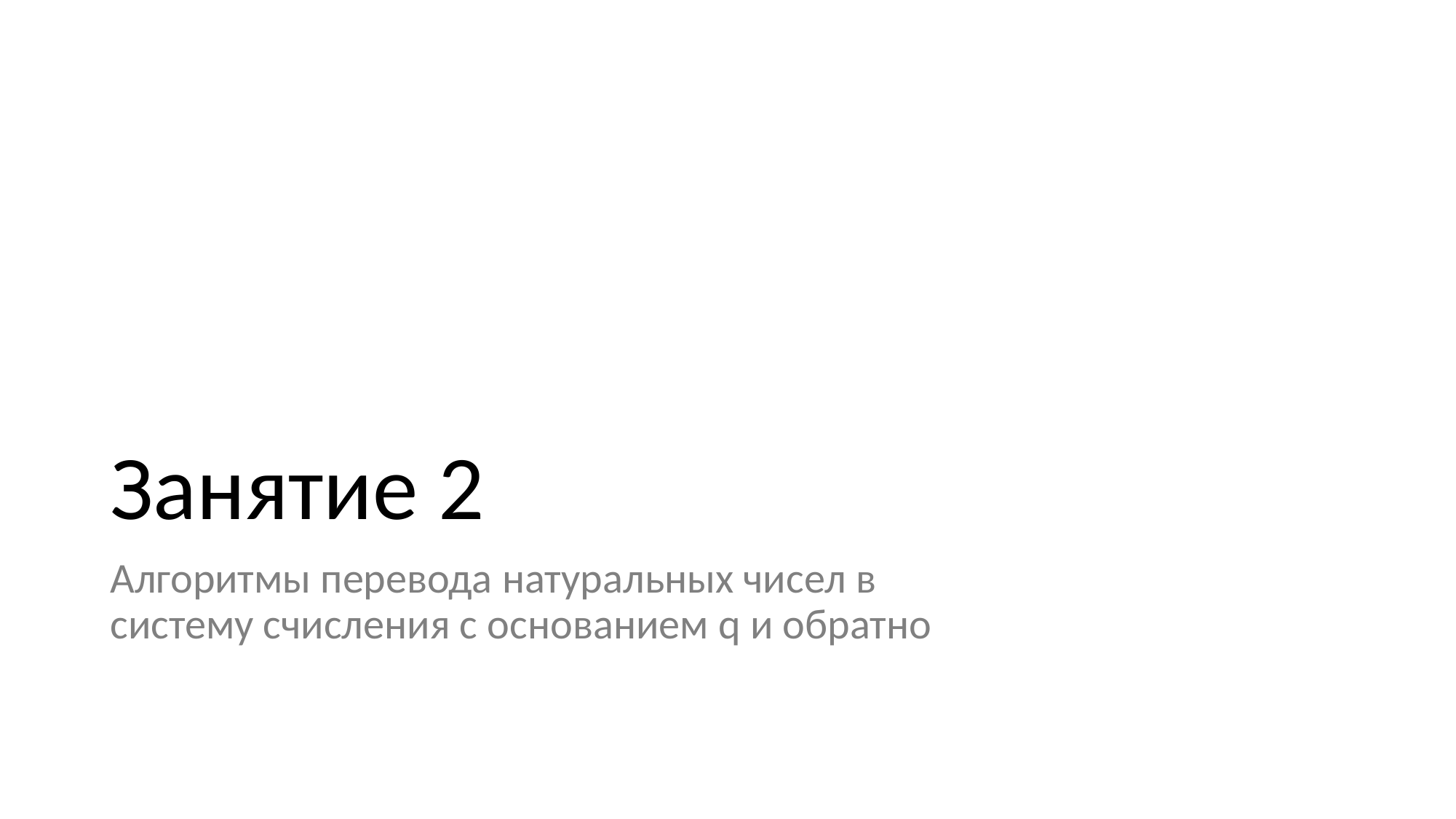

# Занятие 2
Алгоритмы перевода натуральных чисел в систему счисления с основанием q и обратно